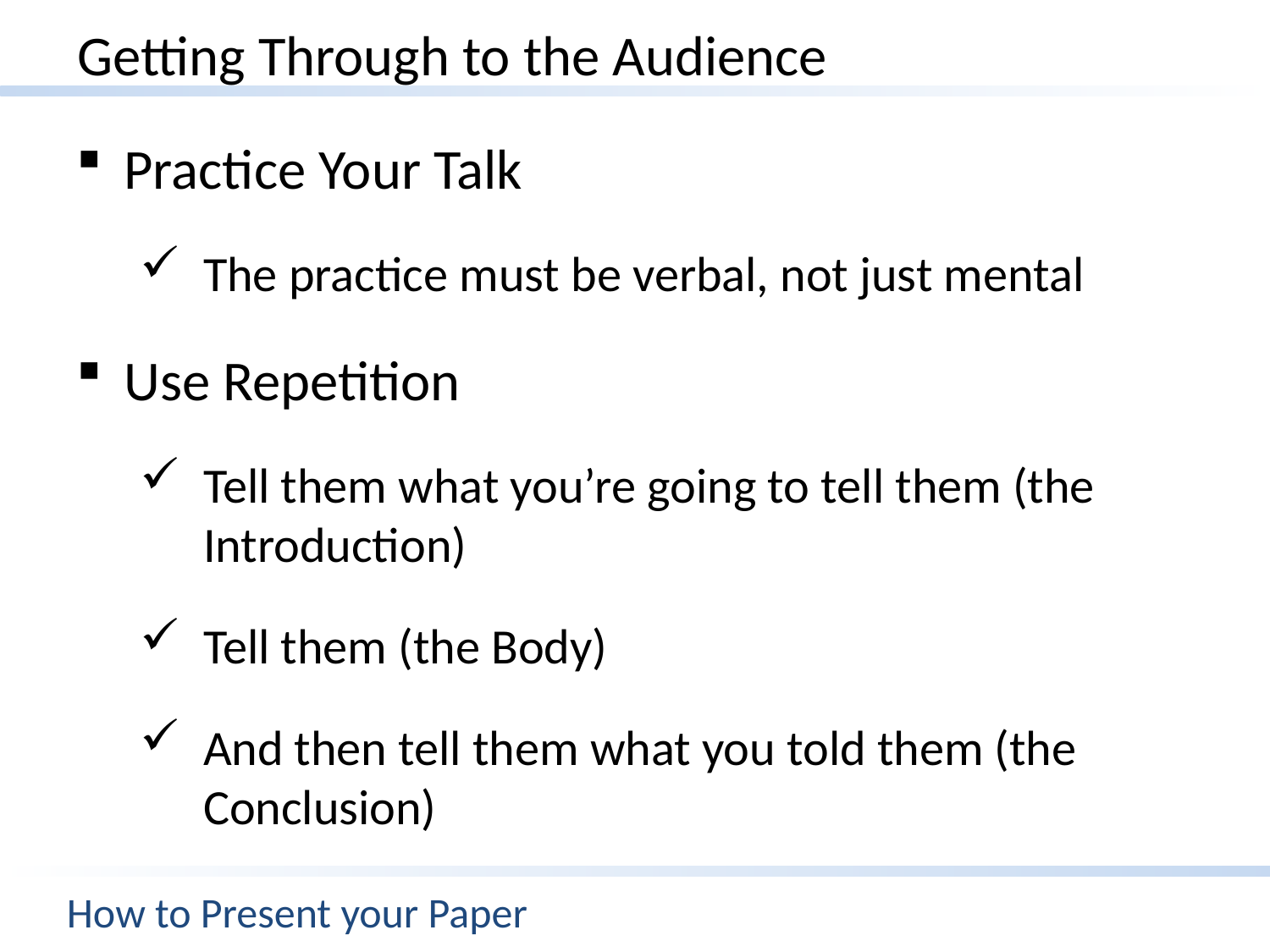

# Getting Through to the Audience

Practice Your Talk
The practice must be verbal, not just mental
Use Repetition
Tell them what you’re going to tell them (the Introduction)
Tell them (the Body)
And then tell them what you told them (the Conclusion)

How to Present your Paper